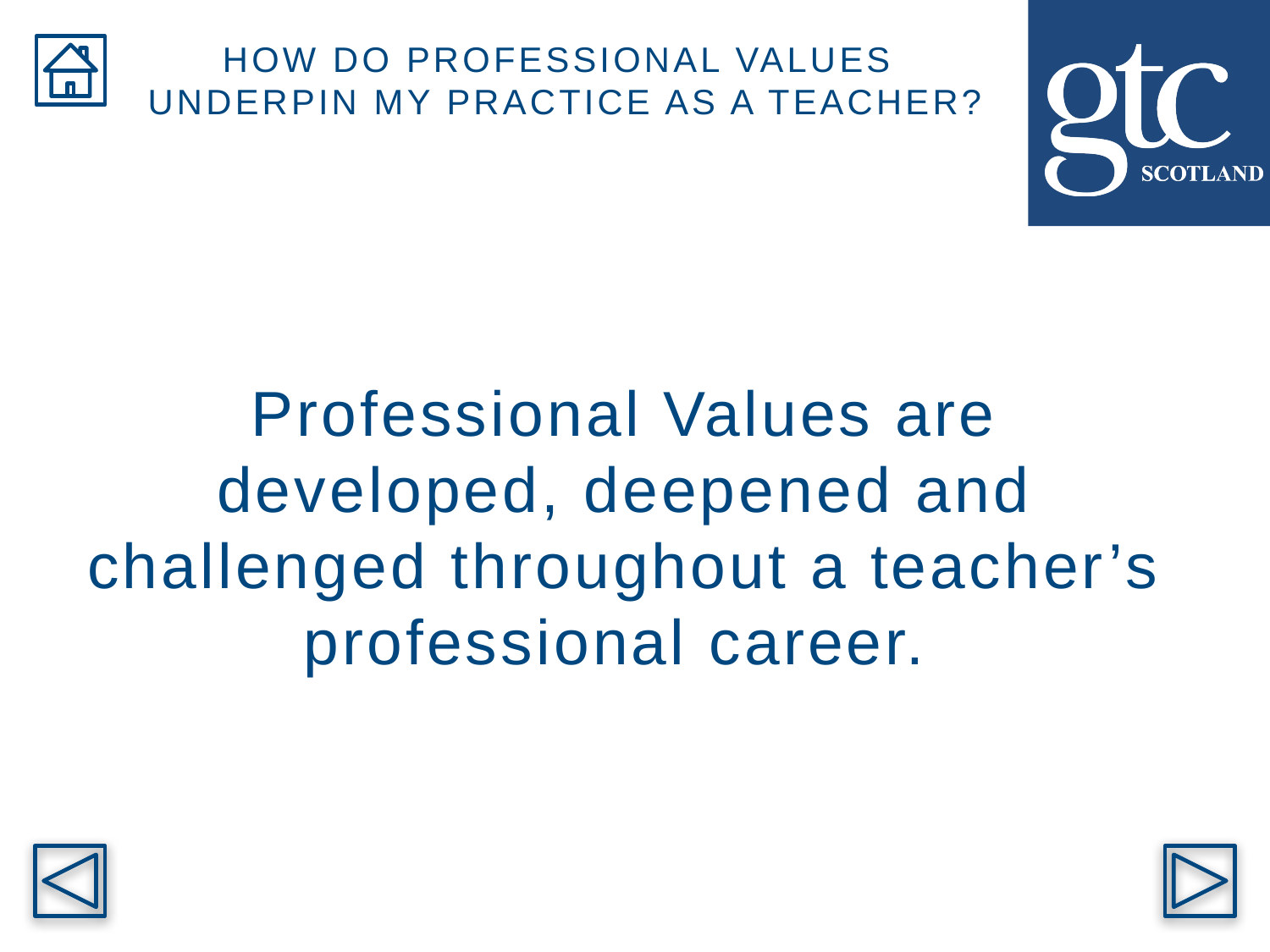

HOW DO PROFESSIONAL VALUES
UNDERPIN MY PRACTICE AS A TEACHER?

Professional Values are developed, deepened and challenged throughout a teacher’s professional career.